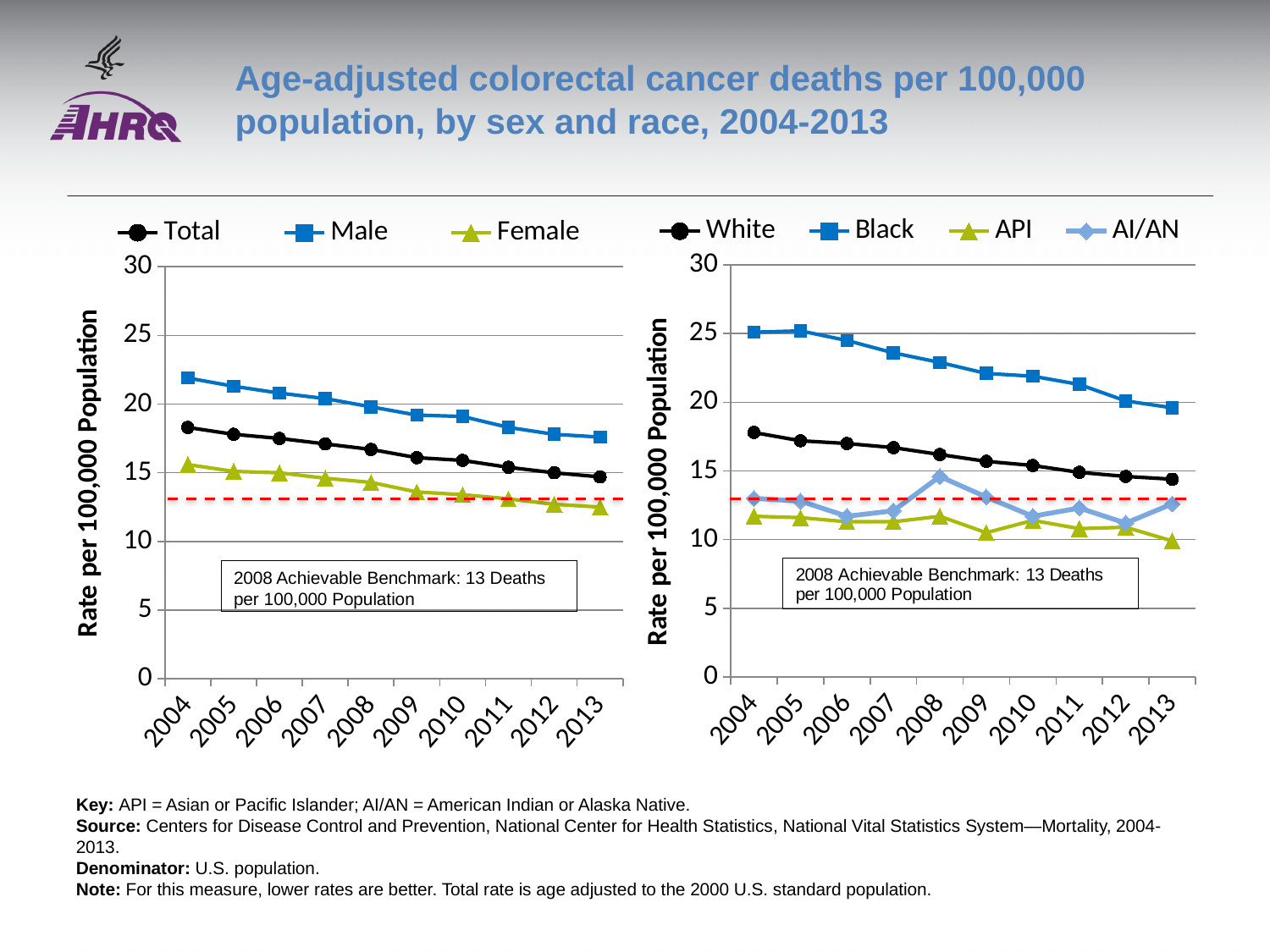

# Age-adjusted colorectal cancer deaths per 100,000 population, by sex and race, 2004-2013

### Chart

| Category | Total | Male | Female |
|---|---|---|---|
| 2004 | 18.3 | 21.9 | 15.6 |
| 2005 | 17.8 | 21.3 | 15.1 |
| 2006 | 17.5 | 20.8 | 15.0 |
| 2007 | 17.1 | 20.4 | 14.6 |
| 2008 | 16.7 | 19.8 | 14.3 |
| 2009 | 16.1 | 19.2 | 13.6 |
| 2010 | 15.9 | 19.1 | 13.4 |
| 2011 | 15.4 | 18.3 | 13.1 |
| 2012 | 15.0 | 17.8 | 12.7 |
| 2013 | 14.7 | 17.6 | 12.5 |

### Chart

| Category | White | Black | API | AI/AN |
|---|---|---|---|---|
| 2004 | 17.8 | 25.1 | 11.7 | 13.0 |
| 2005 | 17.2 | 25.2 | 11.6 | 12.8 |
| 2006 | 17.0 | 24.5 | 11.3 | 11.7 |
| 2007 | 16.7 | 23.6 | 11.3 | 12.1 |
| 2008 | 16.2 | 22.9 | 11.7 | 14.6 |
| 2009 | 15.7 | 22.1 | 10.5 | 13.1 |
| 2010 | 15.4 | 21.9 | 11.4 | 11.7 |
| 2011 | 14.9 | 21.3 | 10.8 | 12.3 |
| 2012 | 14.6 | 20.1 | 10.9 | 11.2 |
| 2013 | 14.4 | 19.6 | 9.9 | 12.6 |
2008 Achievable Benchmark: 13 Deaths per 100,000 Population
Key: API = Asian or Pacific Islander; AI/AN = American Indian or Alaska Native.
Source: Centers for Disease Control and Prevention, National Center for Health Statistics, National Vital Statistics System—Mortality, 2004-2013.
Denominator: U.S. population.
Note: For this measure, lower rates are better. Total rate is age adjusted to the 2000 U.S. standard population.